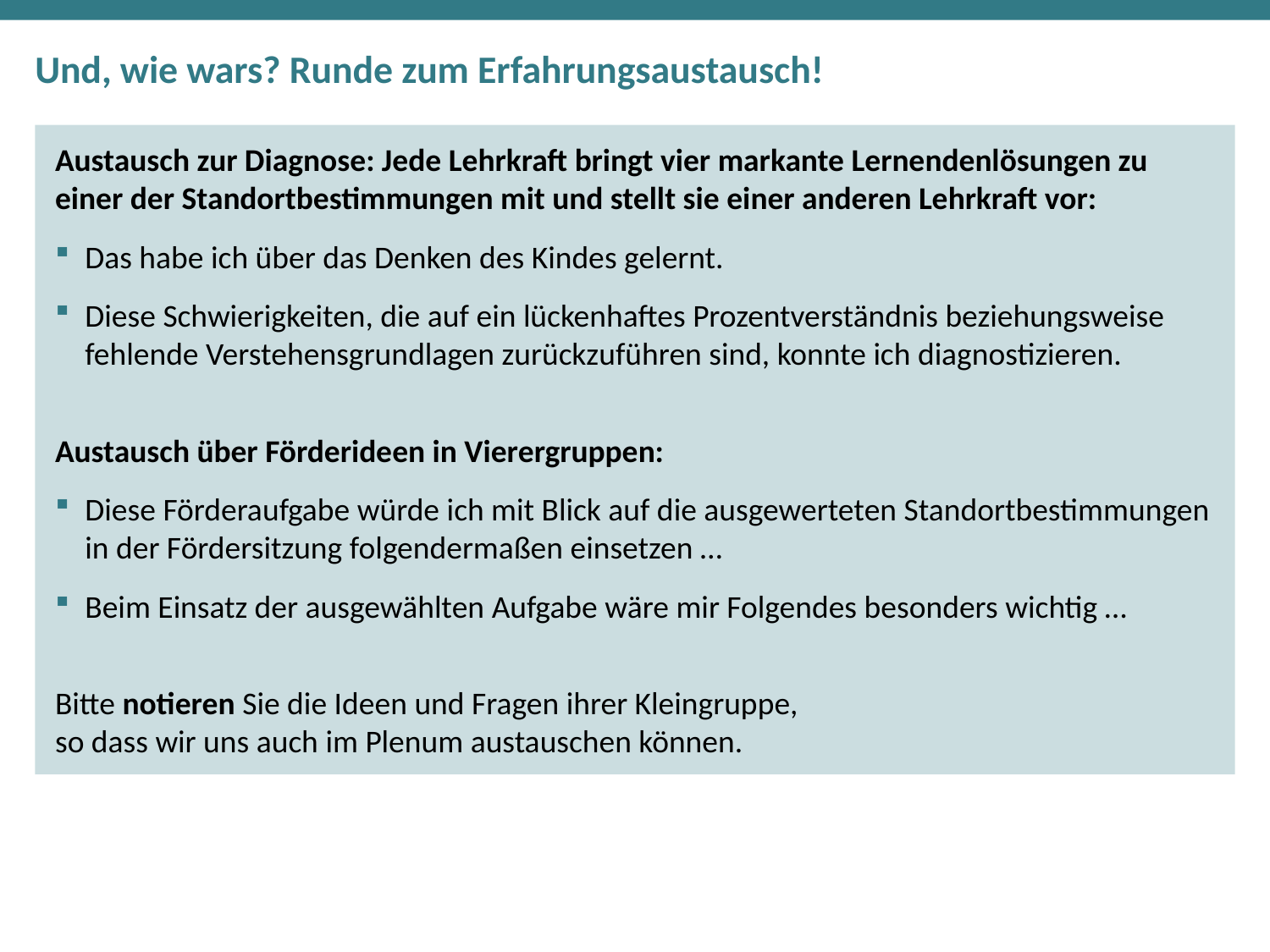

# Und, wie wars? Runde zum Erfahrungsaustausch!
Austausch zur Diagnose: Jede Lehrkraft bringt vier markante Lernendenlösungen zu einer der Standortbestimmungen mit und stellt sie einer anderen Lehrkraft vor:
Das habe ich über das Denken des Kindes gelernt.
Diese Schwierigkeiten, die auf ein lückenhaftes Prozentverständnis beziehungsweise fehlende Verstehensgrundlagen zurückzuführen sind, konnte ich diagnostizieren.
Austausch über Förderideen in Vierergruppen:
Diese Förderaufgabe würde ich mit Blick auf die ausgewerteten Standortbestimmungen in der Fördersitzung folgendermaßen einsetzen …
Beim Einsatz der ausgewählten Aufgabe wäre mir Folgendes besonders wichtig …
Bitte notieren Sie die Ideen und Fragen ihrer Kleingruppe,
so dass wir uns auch im Plenum austauschen können.